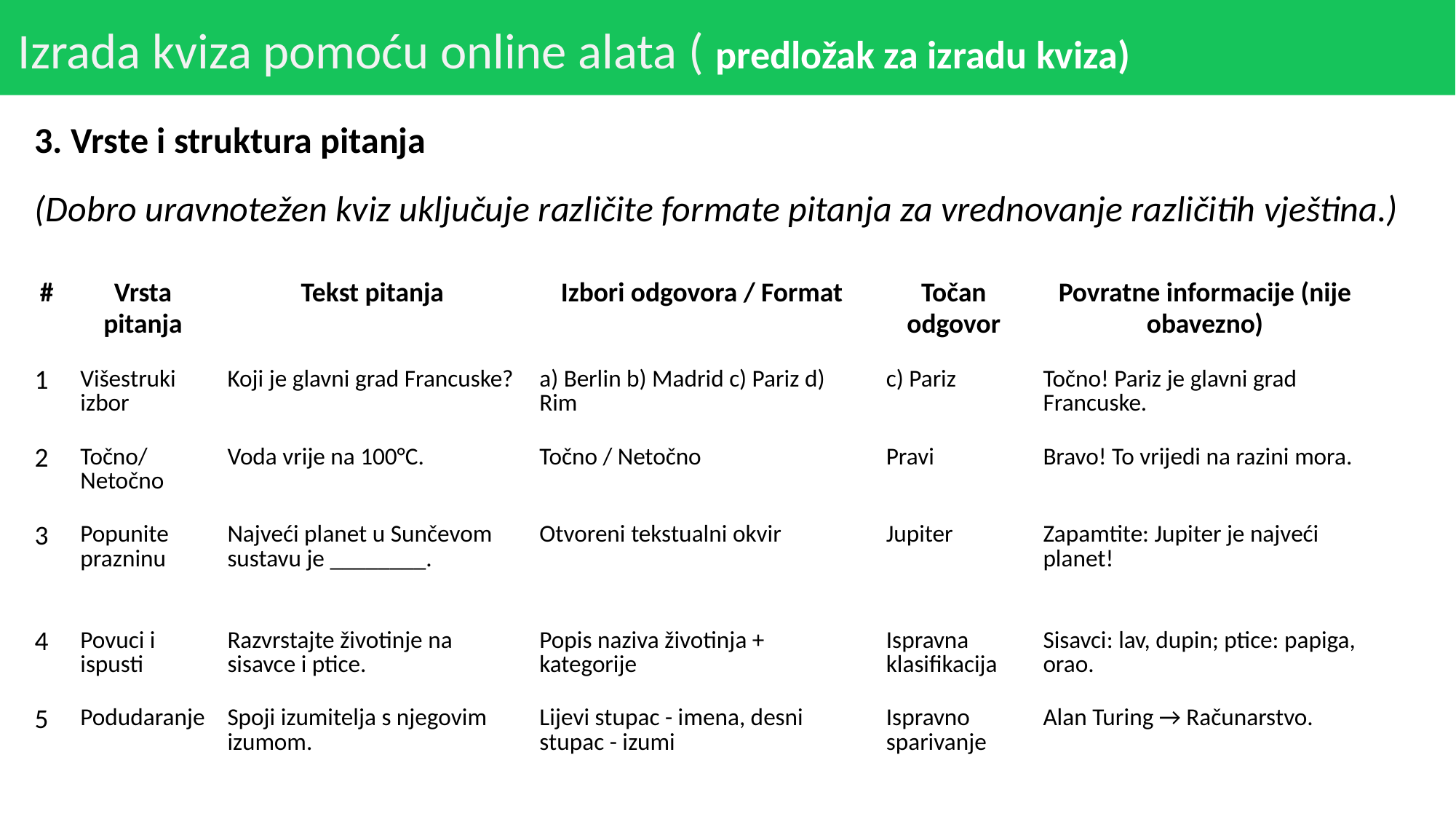

# Izrada kviza pomoću online alata ( predložak za izradu kviza)
3. Vrste i struktura pitanja
(Dobro uravnotežen kviz uključuje različite formate pitanja za vrednovanje različitih vještina.)
| # | Vrsta pitanja | Tekst pitanja | Izbori odgovora / Format | Točan odgovor | Povratne informacije (nije obavezno) |
| --- | --- | --- | --- | --- | --- |
| 1 | Višestruki izbor | Koji je glavni grad Francuske? | a) Berlin b) Madrid c) Pariz d) Rim | c) Pariz | Točno! Pariz je glavni grad Francuske. |
| 2 | Točno/Netočno | Voda vrije na 100°C. | Točno / Netočno | Pravi | Bravo! To vrijedi na razini mora. |
| 3 | Popunite prazninu | Najveći planet u Sunčevom sustavu je \_\_\_\_\_\_\_\_. | Otvoreni tekstualni okvir | Jupiter | Zapamtite: Jupiter je najveći planet! |
| 4 | Povuci i ispusti | Razvrstajte životinje na sisavce i ptice. | Popis naziva životinja + kategorije | Ispravna klasifikacija | Sisavci: lav, dupin; ptice: papiga, orao. |
| 5 | Podudaranje | Spoji izumitelja s njegovim izumom. | Lijevi stupac - imena, desni stupac - izumi | Ispravno sparivanje | Alan Turing → Računarstvo. |